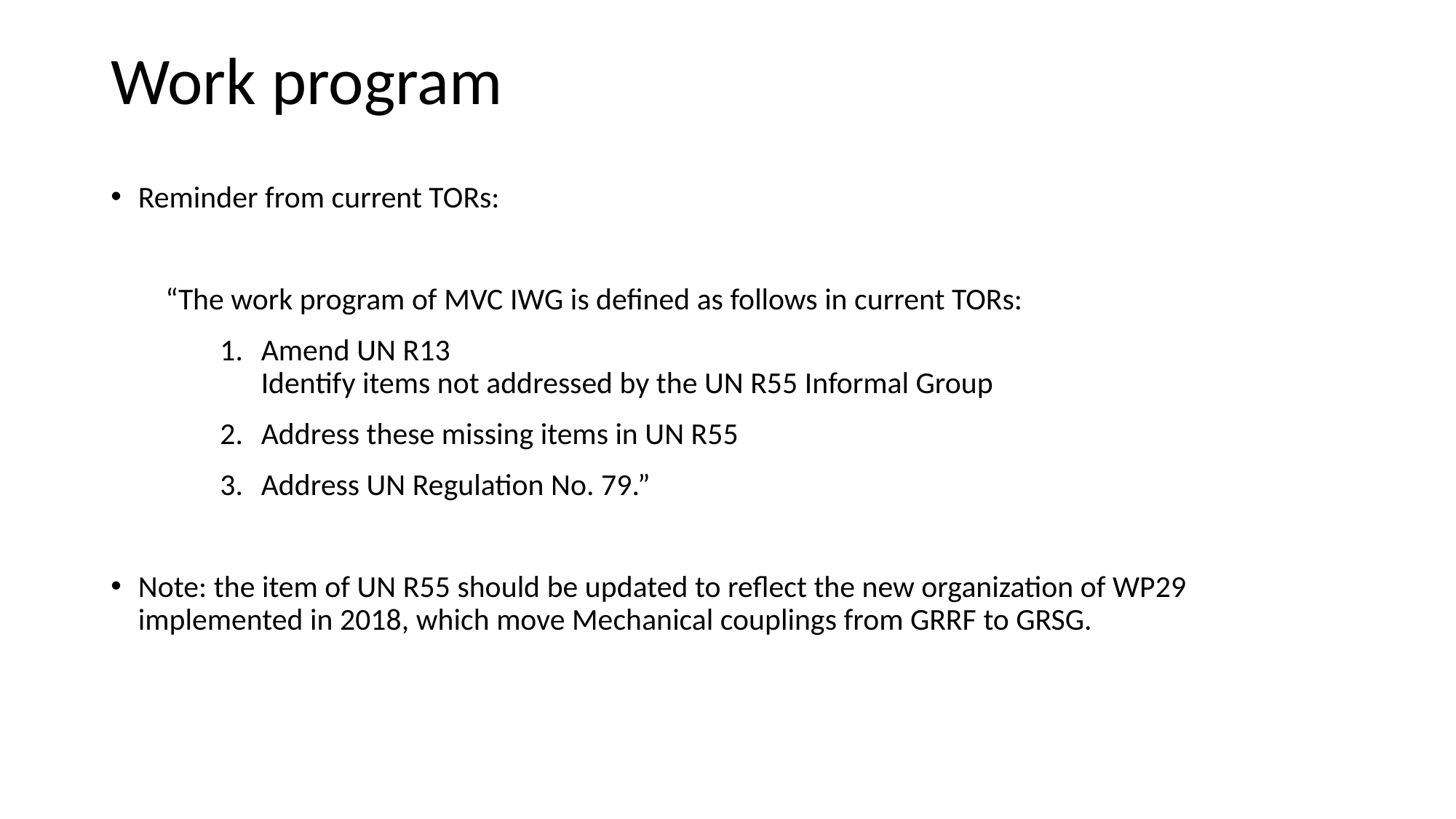

# Work program
Reminder from current TORs:

“The work program of MVC IWG is defined as follows in current TORs:
Amend UN R13
Identify items not addressed by the UN R55 Informal Group
Address these missing items in UN R55
Address UN Regulation No. 79.”

Note: the item of UN R55 should be updated to reflect the new organization of WP29 implemented in 2018, which move Mechanical couplings from GRRF to GRSG.